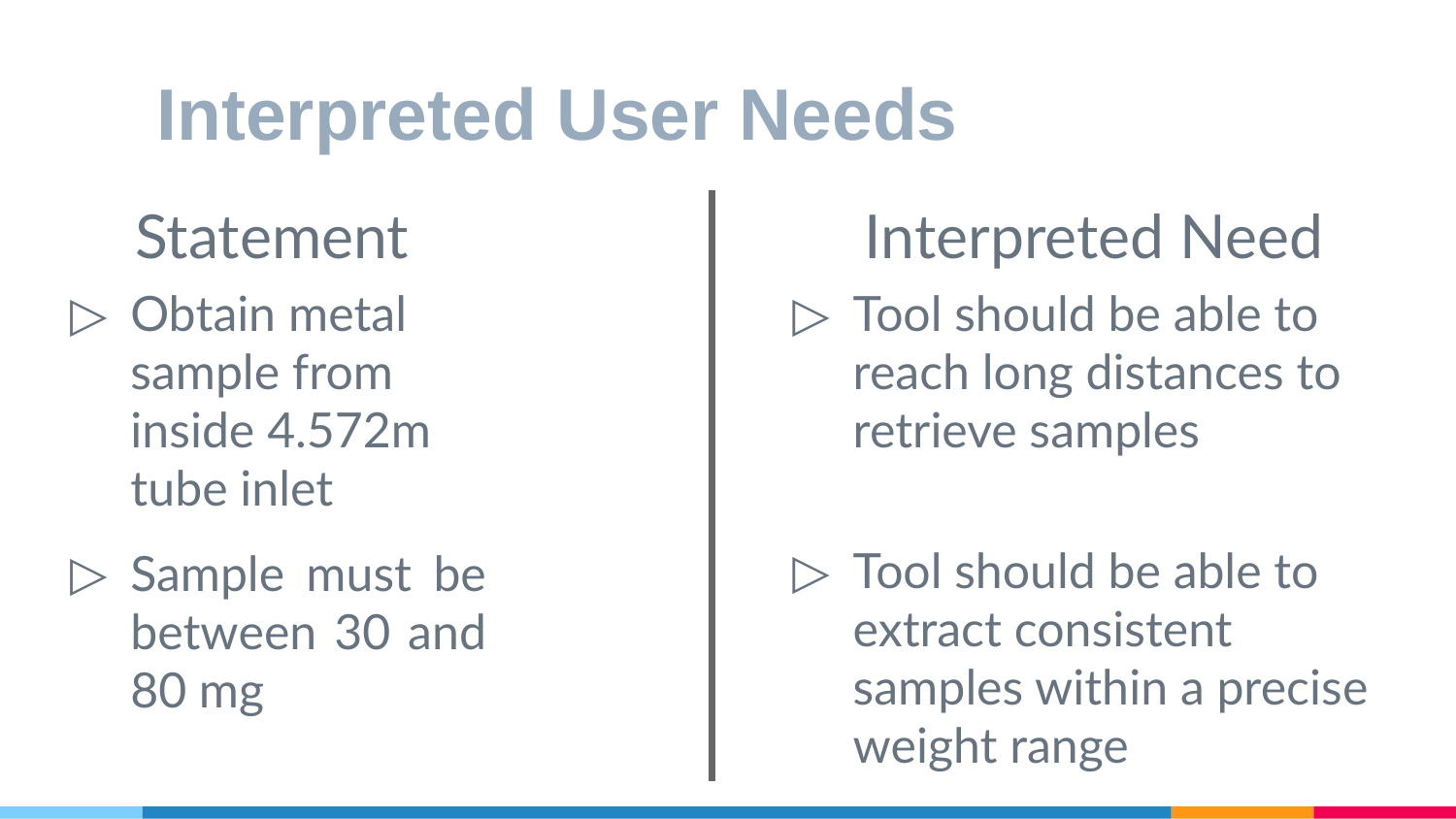

# Interpreted User Needs
Statement
Obtain metal sample from inside 4.572m tube inlet

Sample must be between 30 and 80 mg
Interpreted Need
Tool should be able to reach long distances to retrieve samples

Tool should be able to extract consistent samples within a precise weight range